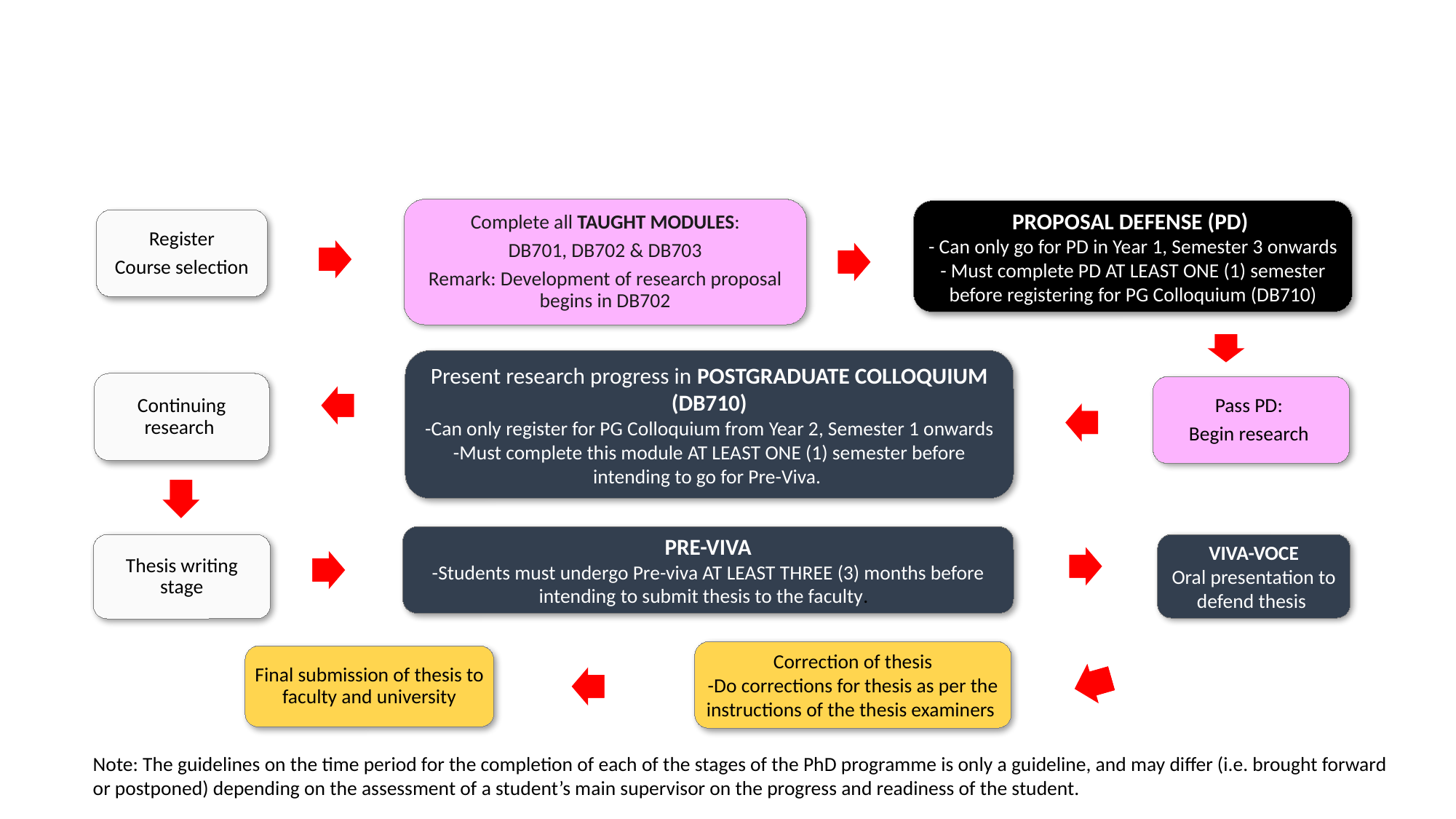

FLOWCHART OF PHD PROGRAMME

Complete all TAUGHT MODULES:
DB701, DB702 & DB703
Remark: Development of research proposal begins in DB702
PROPOSAL DEFENSE (PD)
- Can only go for PD in Year 1, Semester 3 onwards
- Must complete PD AT LEAST ONE (1) semester before registering for PG Colloquium (DB710)
Register
Course selection

Present research progress in POSTGRADUATE COLLOQUIUM (DB710)
-Can only register for PG Colloquium from Year 2, Semester 1 onwards
-Must complete this module AT LEAST ONE (1) semester before intending to go for Pre-Viva.
Continuing research
Pass PD:
Begin research

PRE-VIVA
-Students must undergo Pre-viva AT LEAST THREE (3) months before intending to submit thesis to the faculty.
Thesis writing stage
VIVA-VOCE
Oral presentation to defend thesis

Correction of thesis
-Do corrections for thesis as per the instructions of the thesis examiners
Final submission of thesis to faculty and university

Note: The guidelines on the time period for the completion of each of the stages of the PhD programme is only a guideline, and may differ (i.e. brought forward or postponed) depending on the assessment of a student’s main supervisor on the progress and readiness of the student.